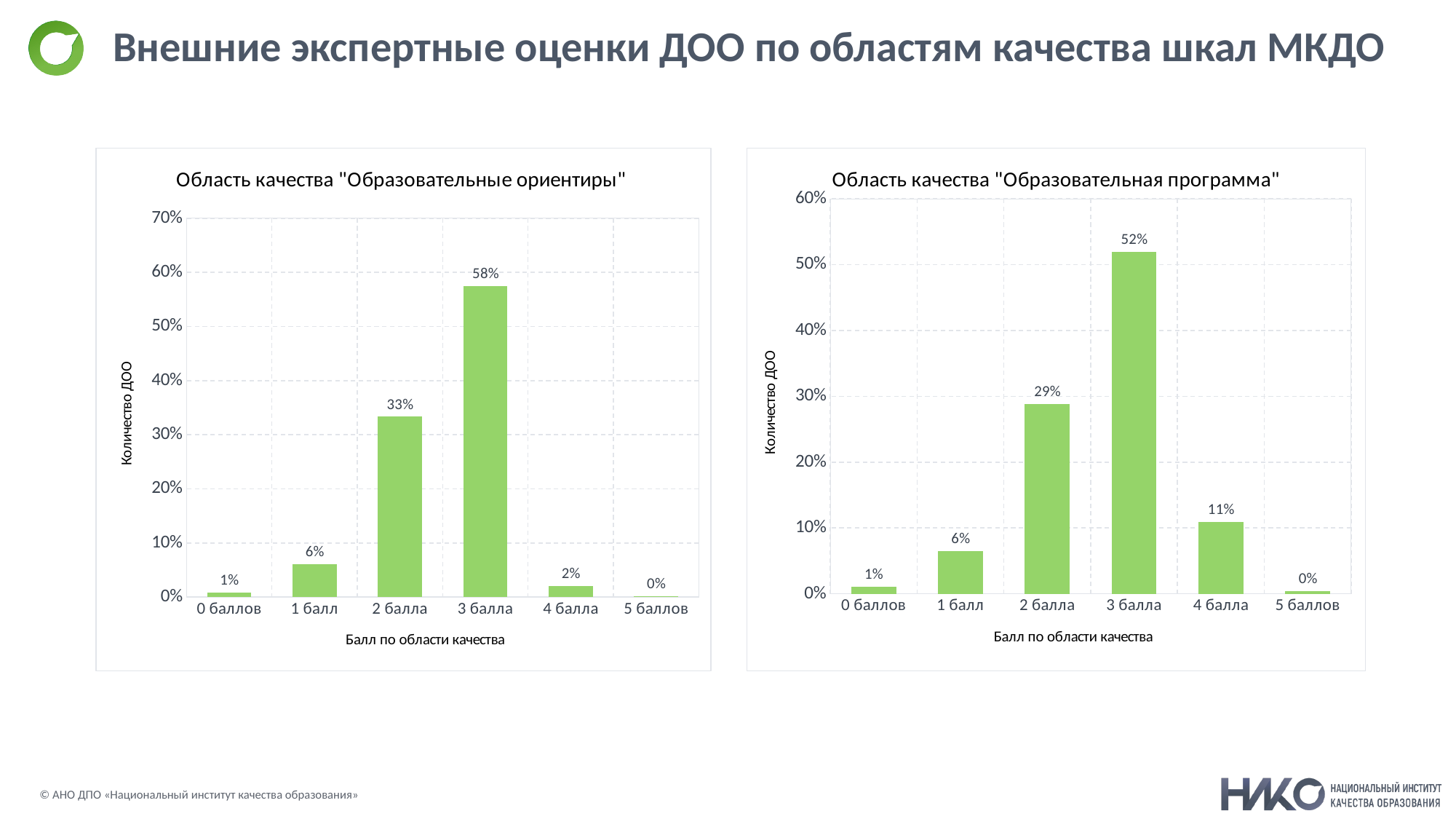

# Внешние экспертные оценки ДОО по областям качества шкал МКДО

### Chart: Область качества "Образовательная программа"

| Category |  |
|---|---|
| 0 баллов | 0.011083743842364532 |
| 1 балл | 0.06465517241379311 |
| 2 балла | 0.2881773399014778 |
| 3 балла | 0.5197044334975369 |
| 4 балла | 0.10960591133004927 |
| 5 баллов | 0.004310344827586207 |

### Chart: Область качества "Образовательные ориентиры"

| Category |  |
|---|---|
| 0 баллов | 0.008557457212713936 |
| 1 балл | 0.061124694376528114 |
| 2 балла | 0.33312958435207823 |
| 3 балла | 0.5751833740831296 |
| 4 балла | 0.02078239608801956 |
| 5 баллов | 0.0012224938875305623 |